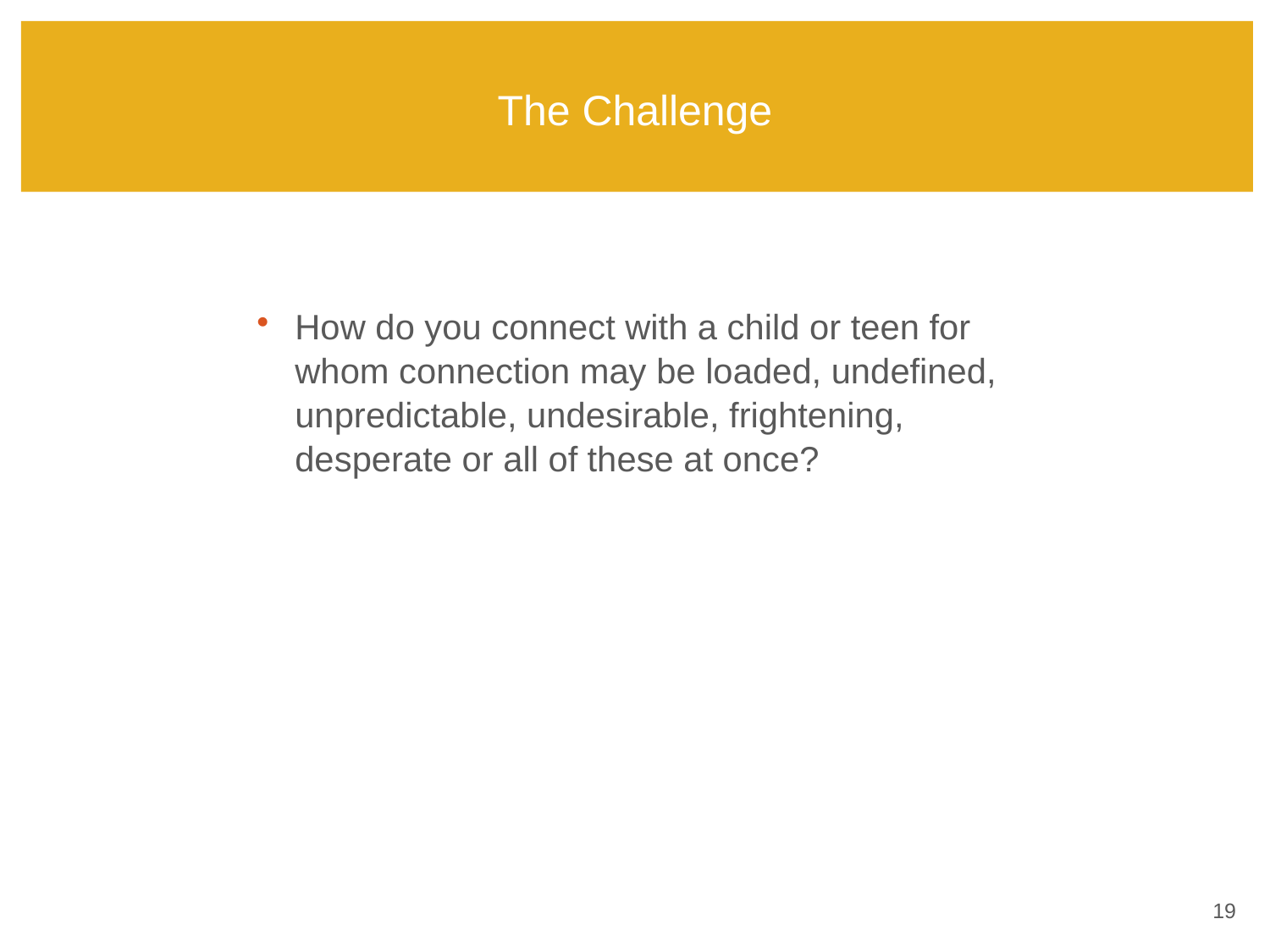

# The Challenge
How do you connect with a child or teen for whom connection may be loaded, undefined, unpredictable, undesirable, frightening, desperate or all of these at once?
19